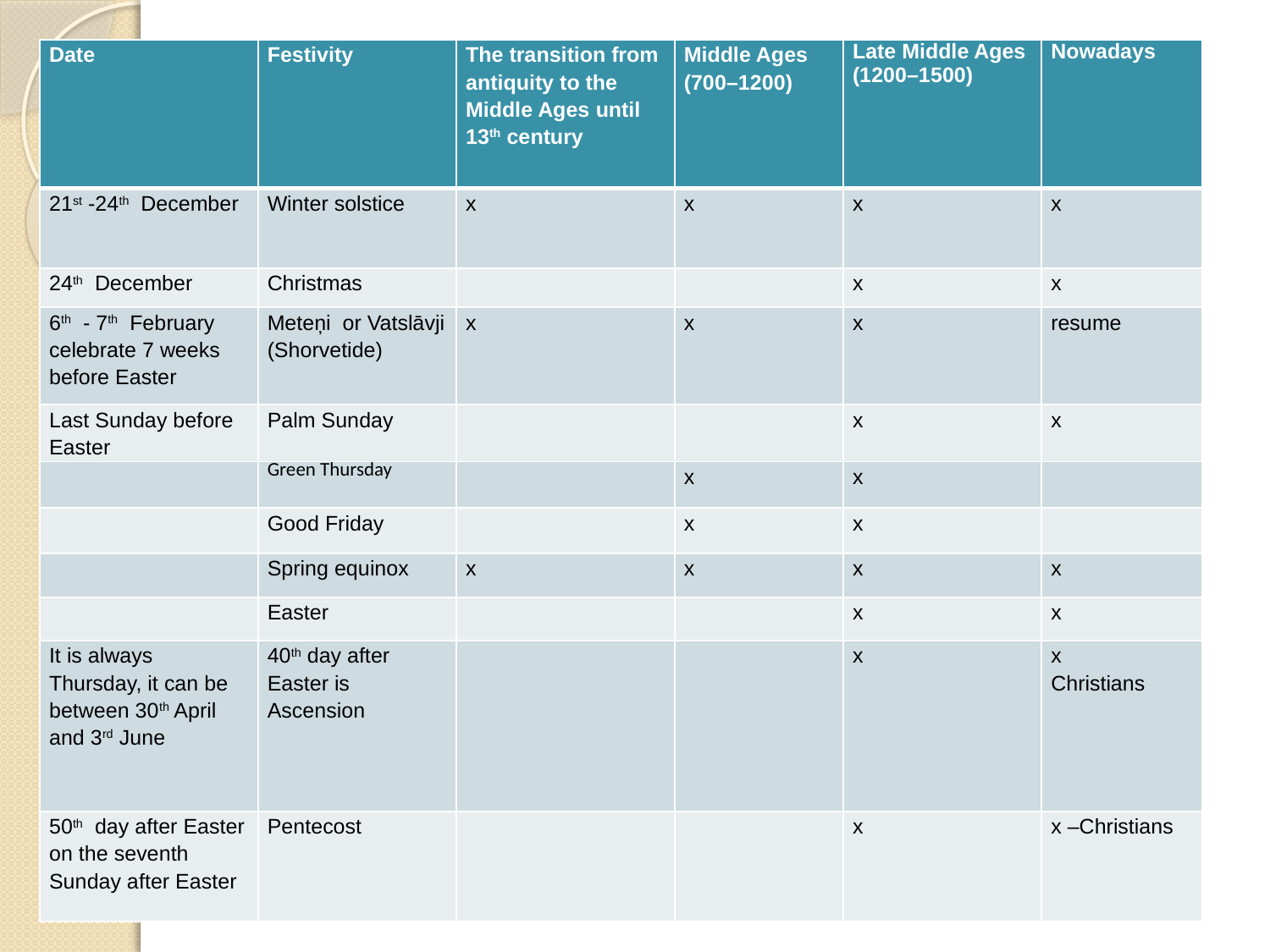

#
| Date | Festivity | The transition from antiquity to the Middle Ages until 13th century | Middle Ages (700–1200) | Late Middle Ages (1200–1500) | Nowadays |
| --- | --- | --- | --- | --- | --- |
| 21st -24th December | Winter solstice | x | x | x | x |
| 24th December | Christmas |  |  | x | x |
| 6th - 7th February celebrate 7 weeks before Easter | Meteņi or Vatslāvji (Shorvetide) | x | x | x | resume |
| Last Sunday before Easter | Palm Sunday |  |  | x | x |
|  | Green Thursday |  | x | x |  |
|  | Good Friday |  | x | x |  |
|  | Spring equinox | x | x | x | x |
|  | Easter |  |  | x | x |
| It is always Thursday, it can be between 30th April and 3rd June | 40th day after Easter is Ascension |  |  | x | x Christians |
| 50th day after Easter on the seventh Sunday after Easter | Pentecost |  |  | x | x –Christians |